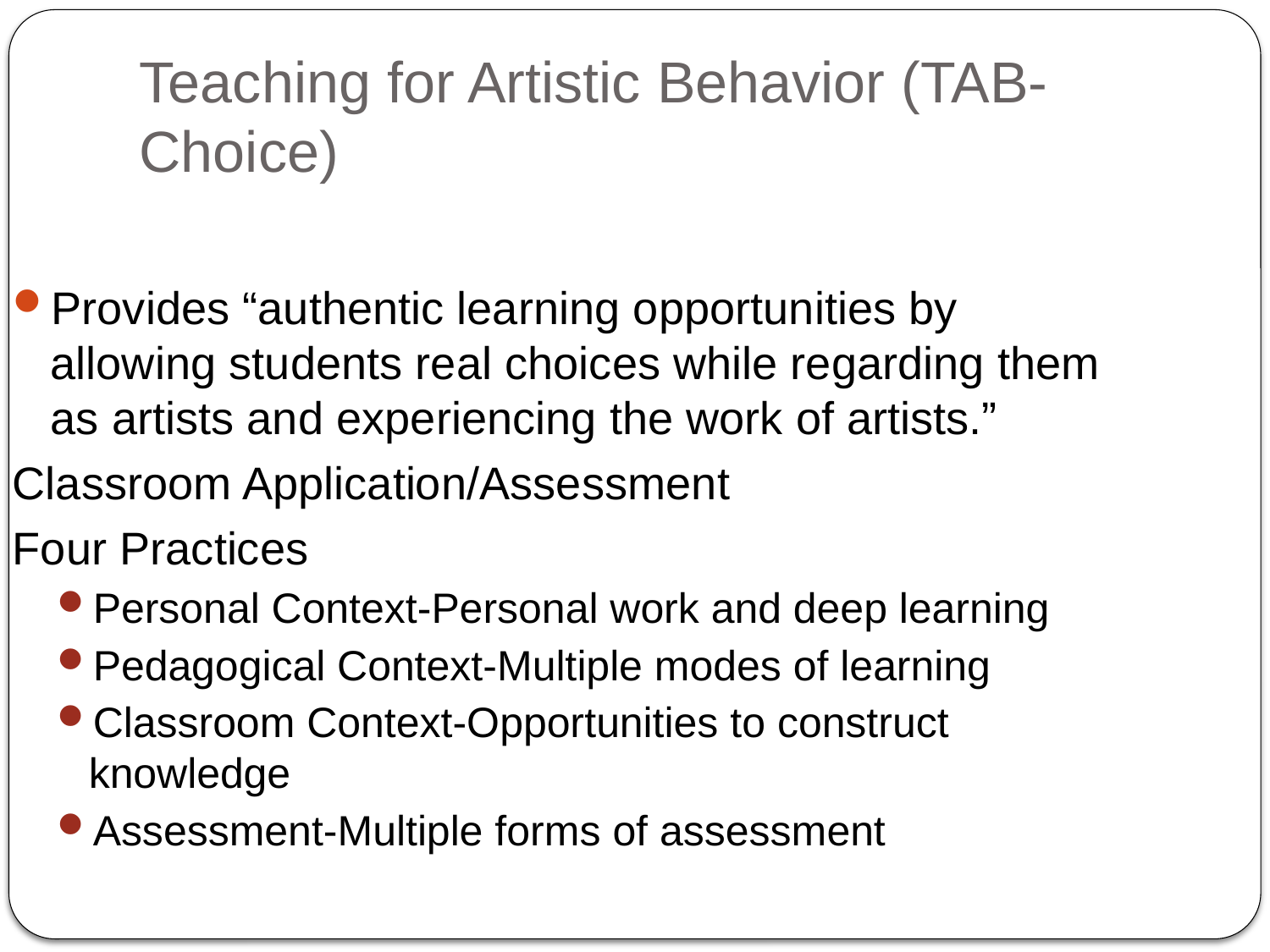

# Teaching for Artistic Behavior (TAB-Choice)
Provides “authentic learning opportunities by allowing students real choices while regarding them as artists and experiencing the work of artists.”
Classroom Application/Assessment
Four Practices
Personal Context-Personal work and deep learning
Pedagogical Context-Multiple modes of learning
Classroom Context-Opportunities to construct knowledge
Assessment-Multiple forms of assessment